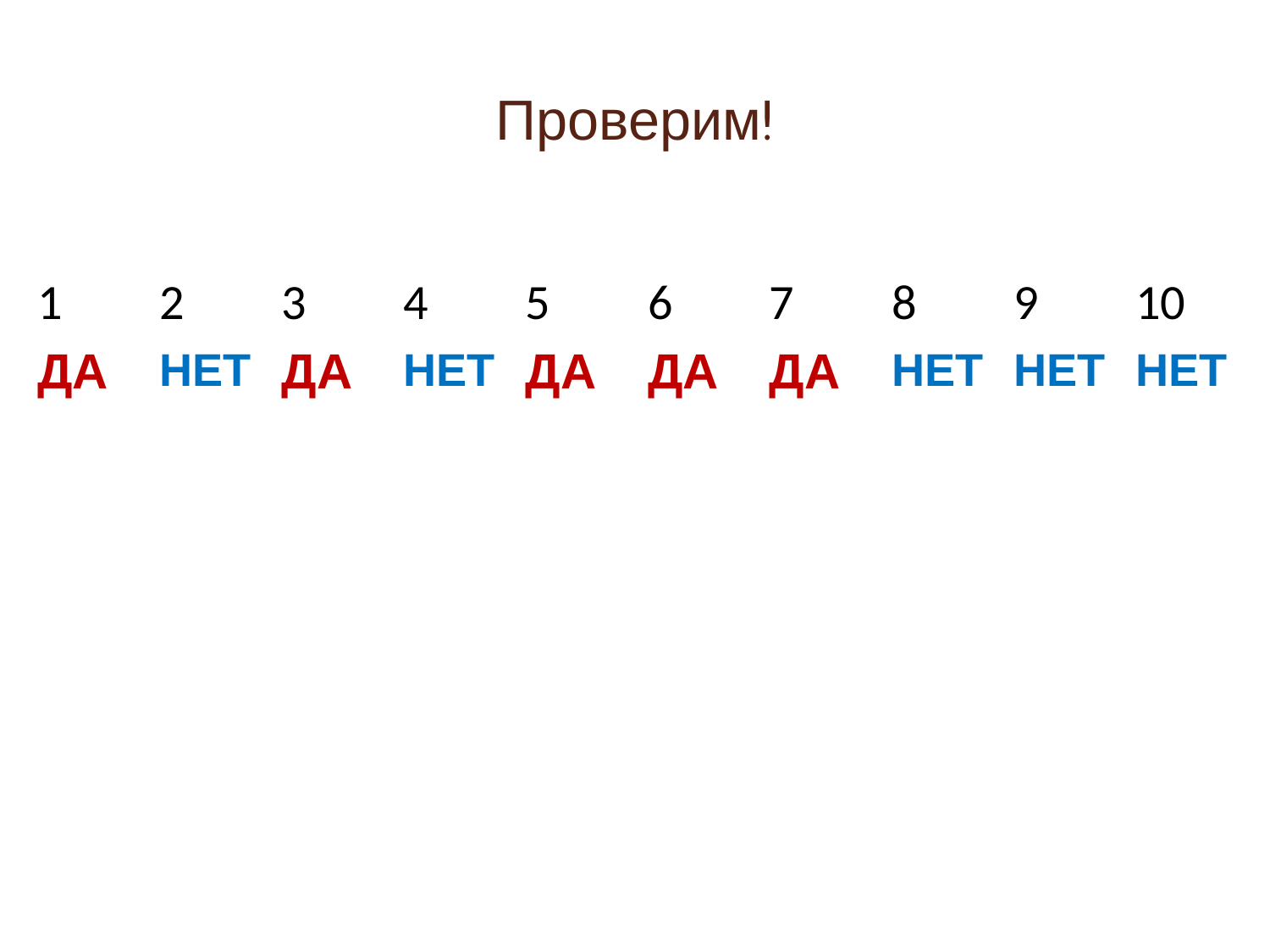

# Проверим!
| 1 | 2 | 3 | 4 | 5 | 6 | 7 | 8 | 9 | 10 |
| --- | --- | --- | --- | --- | --- | --- | --- | --- | --- |
| ДА | НЕТ | ДА | НЕТ | ДА | ДА | ДА | НЕТ | НЕТ | НЕТ |